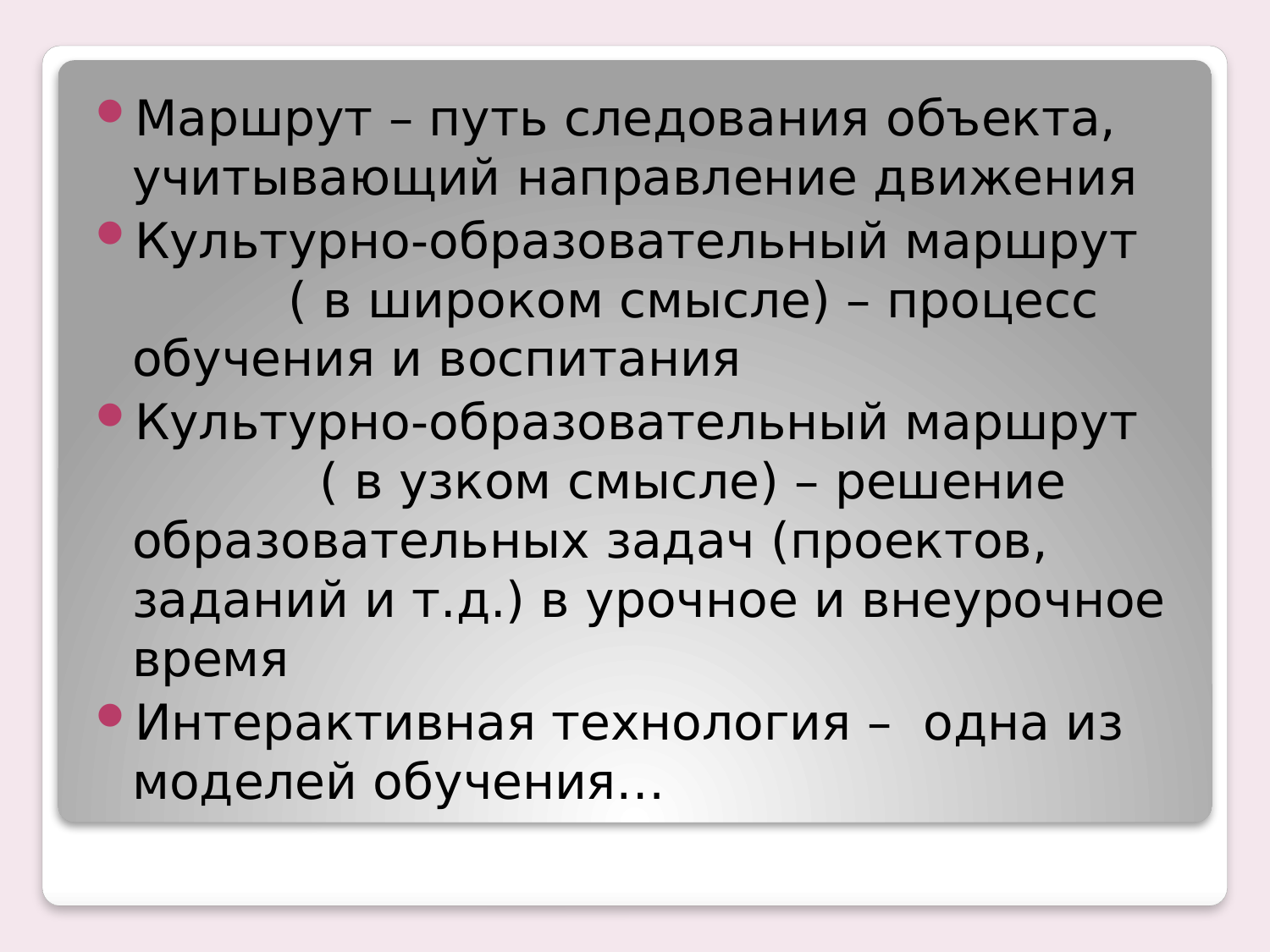

Маршрут – путь следования объекта, учитывающий направление движения
Культурно-образовательный маршрут              ( в широком смысле) – процесс обучения и воспитания
Культурно-образовательный маршрут                ( в узком смысле) – решение образовательных задач (проектов, заданий и т.д.) в урочное и внеурочное время
Интерактивная технология –  одна из моделей обучения…
#